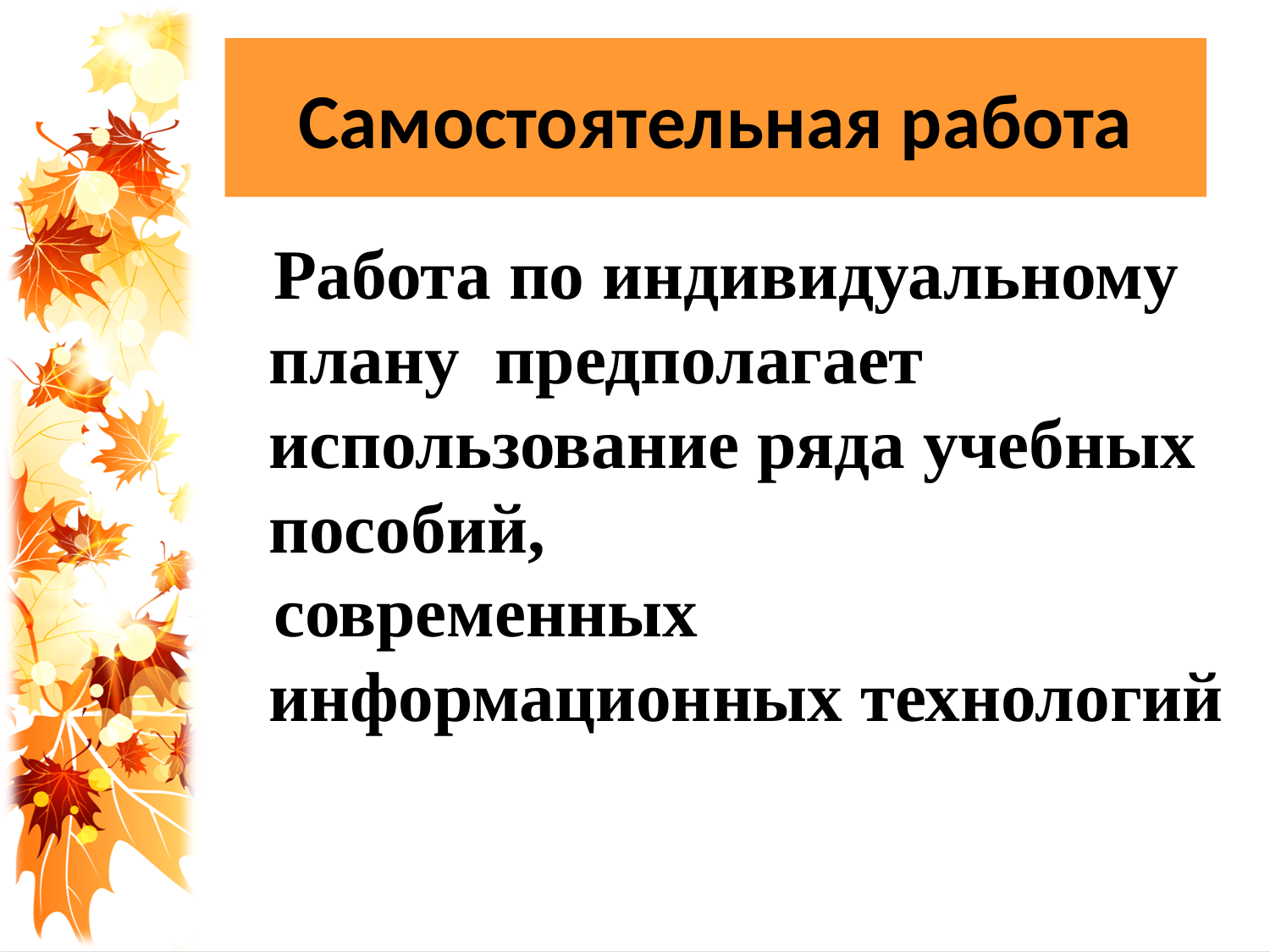

# Самостоятельная работа
   Работа по индивидуальному плану  предполагает использование ряда учебных пособий,
   современных информационных технологий